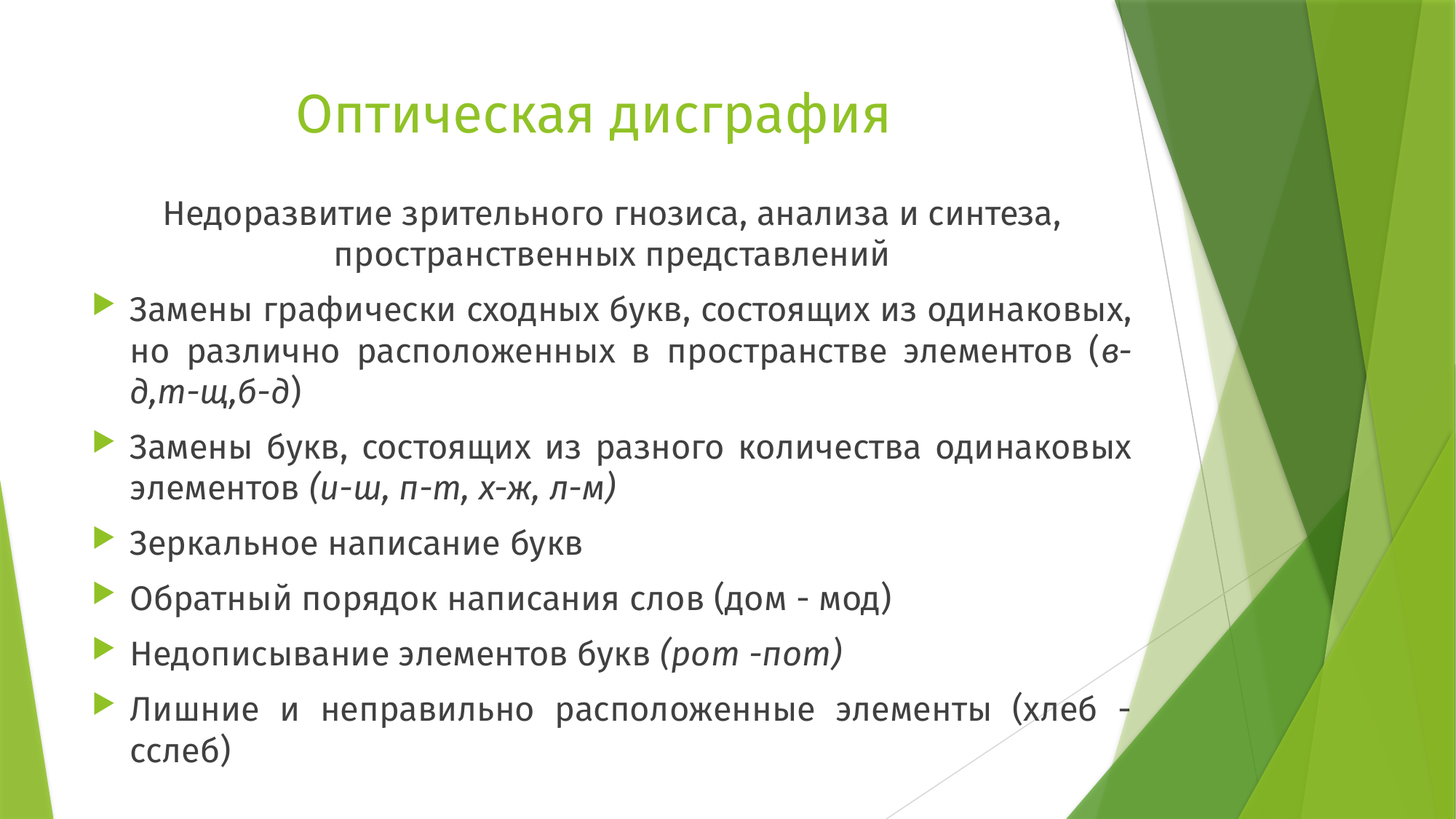

# Оптическая дисграфия
Недоразвитие зрительного гнозиса, анализа и синтеза, пространственных представлений
Замены графически сходных букв, состоящих из одинаковых, но различно расположенных в пространстве элементов (в-д,т-щ,б-д)
Замены букв, состоящих из разного количества одинаковых элементов (и-ш, п-т, х-ж, л-м)
Зеркальное написание букв
Обратный порядок написания слов (дом - мод)
Недописывание элементов букв (рот -пот)
Лишние и неправильно расположенные элементы (хлеб - сслеб)